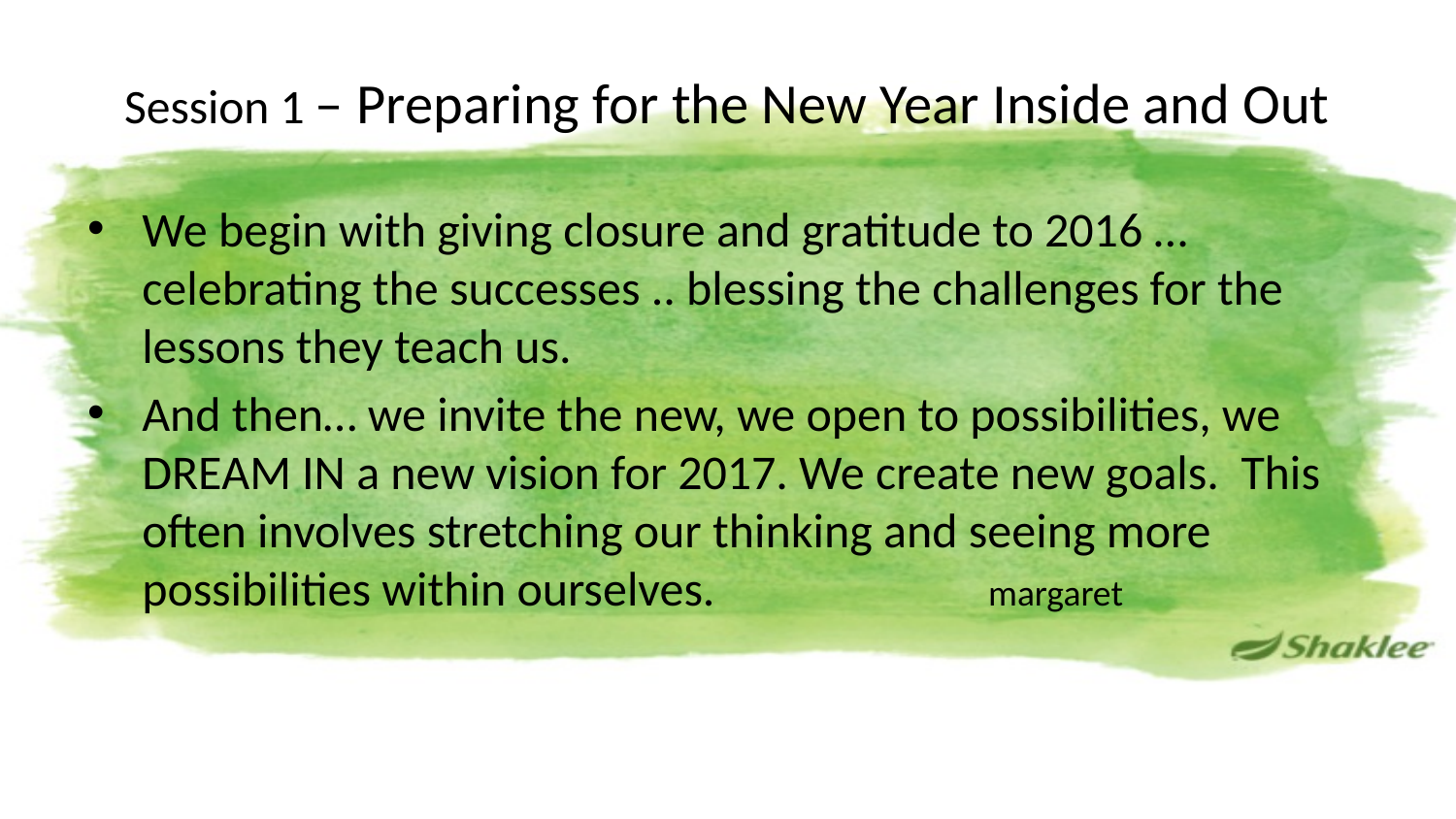

# Session 1 – Preparing for the New Year Inside and Out
We begin with giving closure and gratitude to 2016 …celebrating the successes .. blessing the challenges for the lessons they teach us.
And then… we invite the new, we open to possibilities, we DREAM IN a new vision for 2017. We create new goals.  This often involves stretching our thinking and seeing more possibilities within ourselves.                         margaret